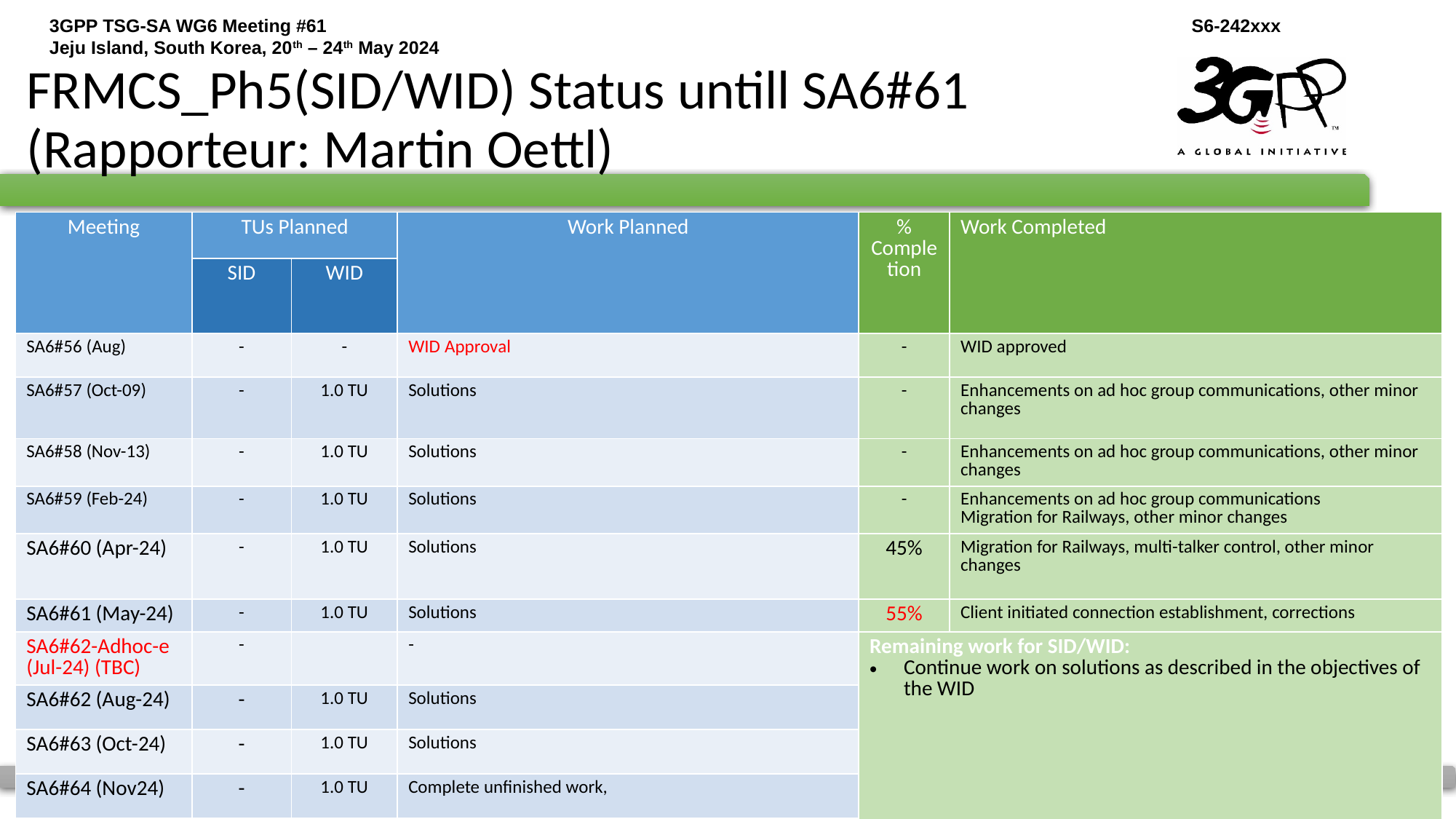

# FRMCS_Ph5(SID/WID) Status untill SA6#61 (Rapporteur: Martin Oettl)
| Meeting | TUs Planned |  | Work Planned | % Completion | Work Completed |
| --- | --- | --- | --- | --- | --- |
|  | SID | WID |  |  |  |
| SA6#56 (Aug) | - | - | WID Approval | - | WID approved |
| SA6#57 (Oct-09) | - | 1.0 TU | Solutions | - | Enhancements on ad hoc group communications, other minor changes |
| SA6#58 (Nov-13) | - | 1.0 TU | Solutions | - | Enhancements on ad hoc group communications, other minor changes |
| SA6#59 (Feb-24) | - | 1.0 TU | Solutions | - | Enhancements on ad hoc group communications Migration for Railways, other minor changes |
| SA6#60 (Apr-24) | - | 1.0 TU | Solutions | 45% | Migration for Railways, multi-talker control, other minor changes |
| SA6#61 (May-24) | - | 1.0 TU | Solutions | 55% | Client initiated connection establishment, corrections |
| SA6#62-Adhoc-e (Jul-24) (TBC) | - |  | - | Remaining work for SID/WID: Continue work on solutions as described in the objectives of the WID |  |
| SA6#62 (Aug-24) | - | 1.0 TU | Solutions |  |  |
| SA6#63 (Oct-24) | - | 1.0 TU | Solutions |  |  |
| SA6#64 (Nov24) | - | 1.0 TU | Complete unfinished work, |  |  |
| Total |  | 8TUs |  |  |  |